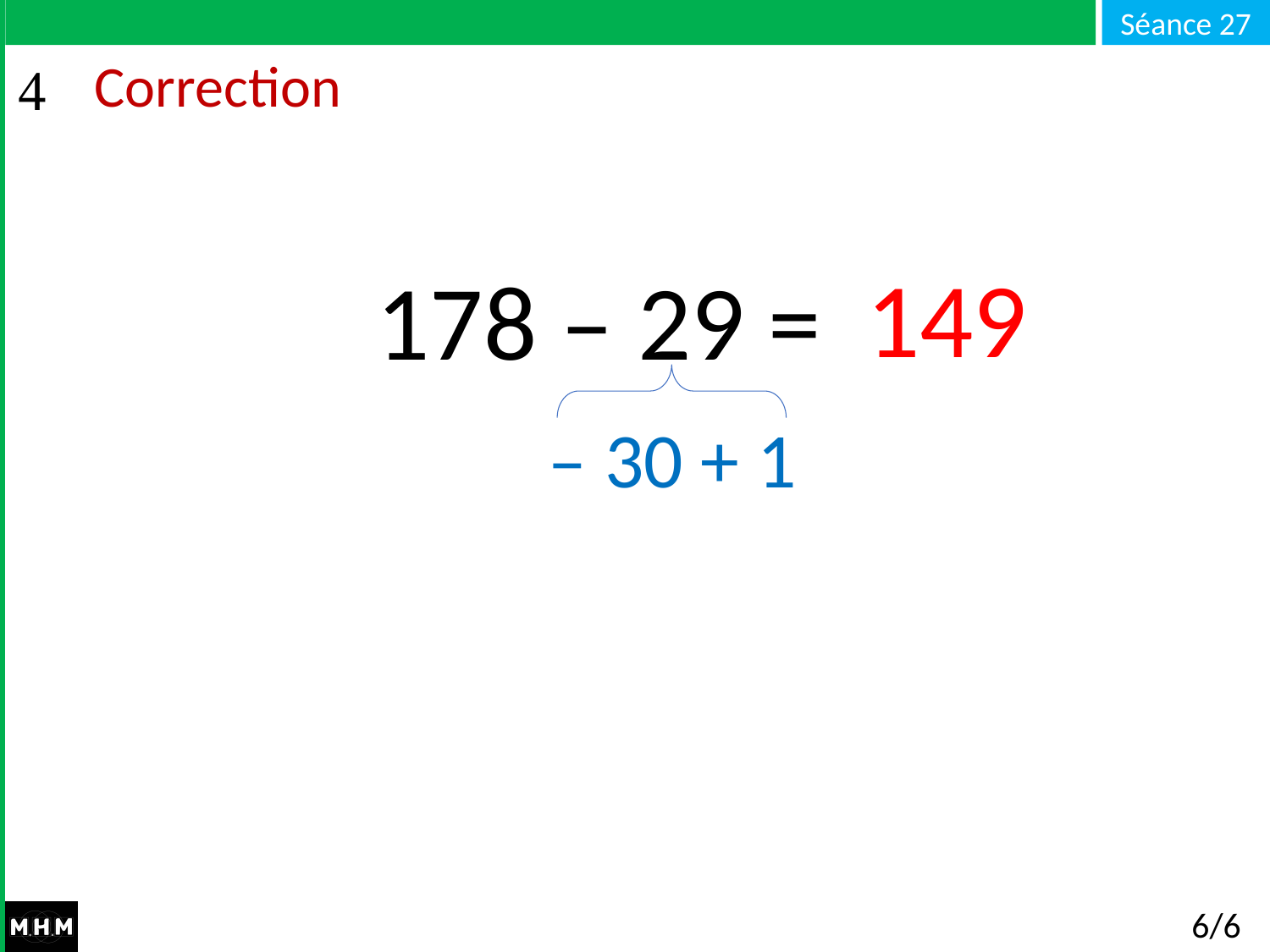

# Correction
149
178 – 29 =

– 30 + 1
6/6